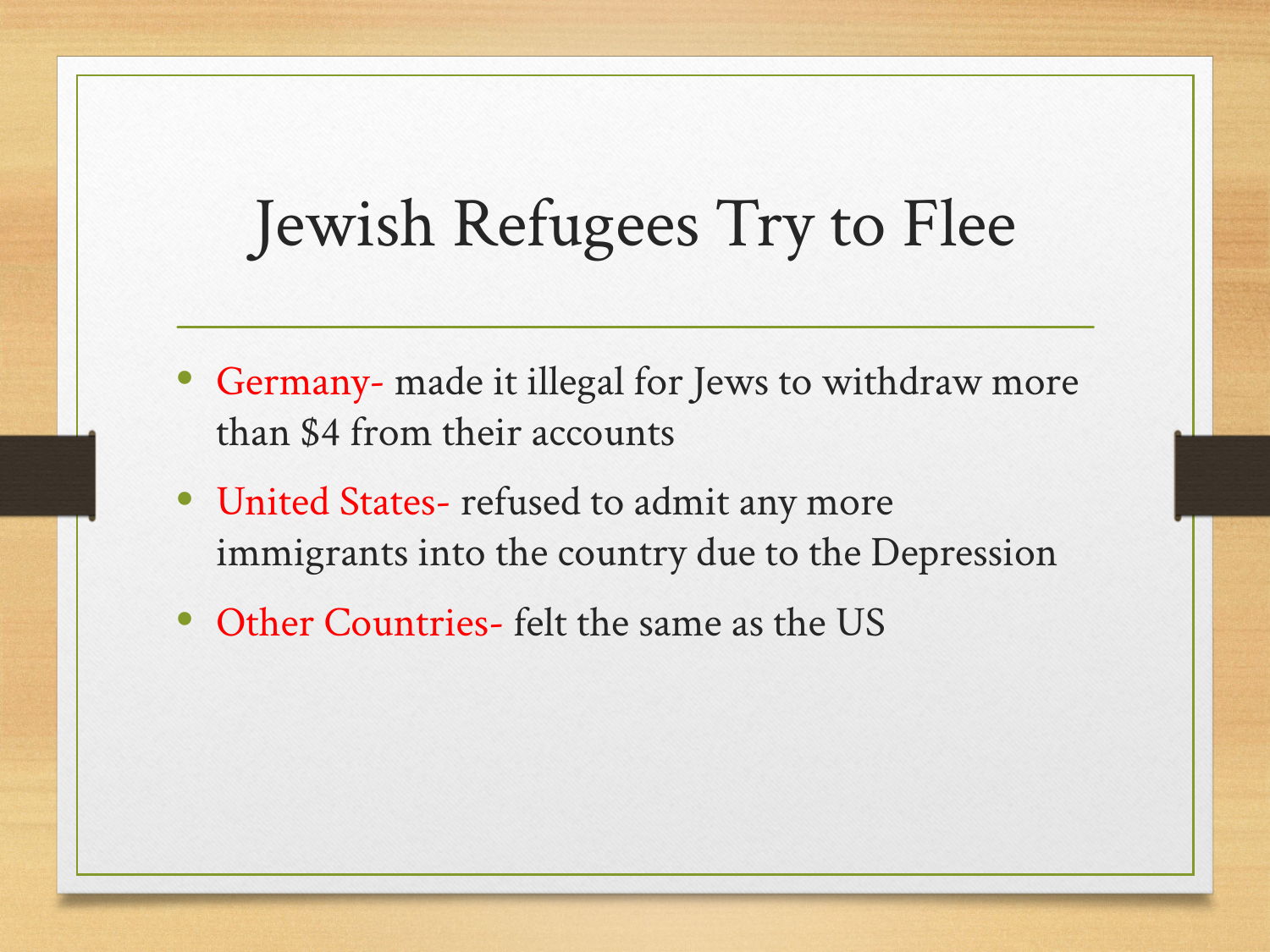

# Jewish Refugees Try to Flee
Germany- made it illegal for Jews to withdraw more than $4 from their accounts
United States- refused to admit any more immigrants into the country due to the Depression
Other Countries- felt the same as the US